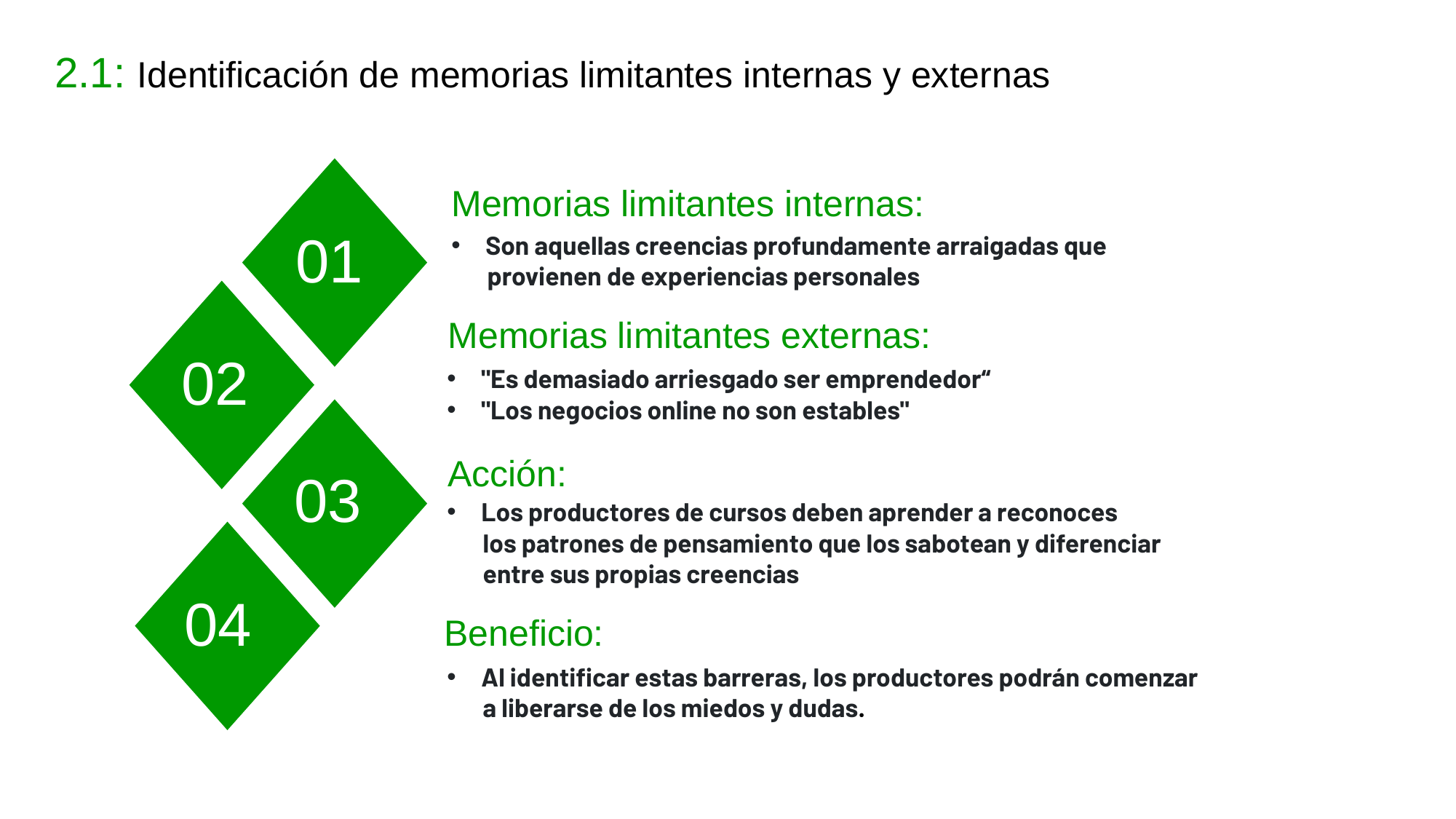

2.1: Identificación de memorias limitantes internas y externas

01
Memorias limitantes internas:
Son aquellas creencias profundamente arraigadas que
       provienen de experiencias personales

Memorias limitantes externas:
02
"Es demasiado arriesgado ser emprendedor“
"Los negocios online no son estables"

Acción:
03
Los productores de cursos deben aprender a reconoces
       los patrones de pensamiento que los sabotean y diferenciar
       entre sus propias creencias

04
Beneficio:
Al identificar estas barreras, los productores podrán comenzar
       a liberarse de los miedos y dudas.